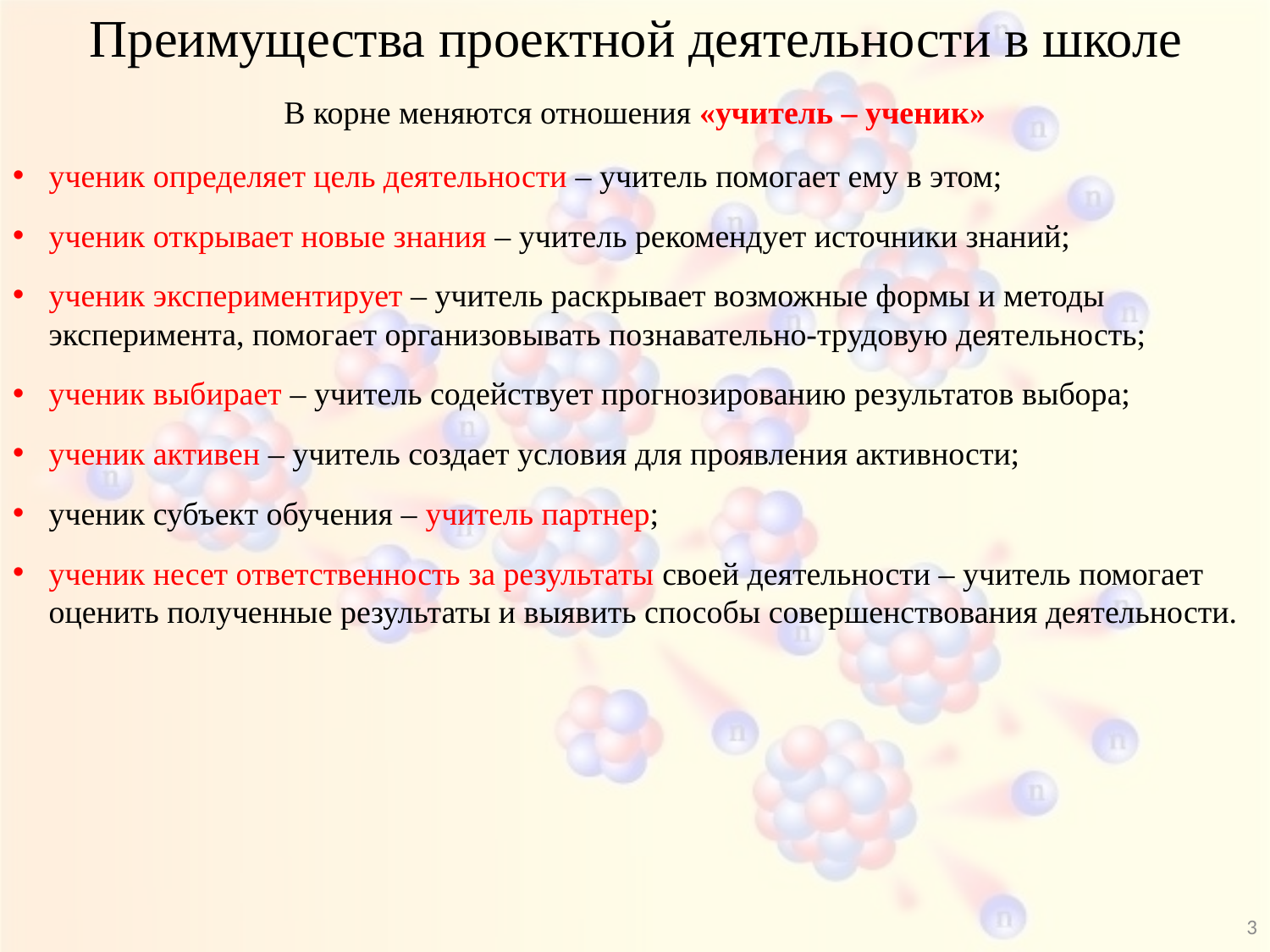

# Преимущества проектной деятельности в школе

В корне меняются отношения «учитель – ученик»

ученик определяет цель деятельности – учитель помогает ему в этом;

ученик открывает новые знания – учитель рекомендует источники знаний;

ученик экспериментирует – учитель раскрывает возможные формы и методы эксперимента, помогает организовывать познавательно-трудовую деятельность;

ученик выбирает – учитель содействует прогнозированию результатов выбора;

ученик активен – учитель создает условия для проявления активности;

ученик субъект обучения – учитель партнер;

ученик несет ответственность за результаты своей деятельности – учитель помогает оценить полученные результаты и выявить способы совершенствования деятельности.
3